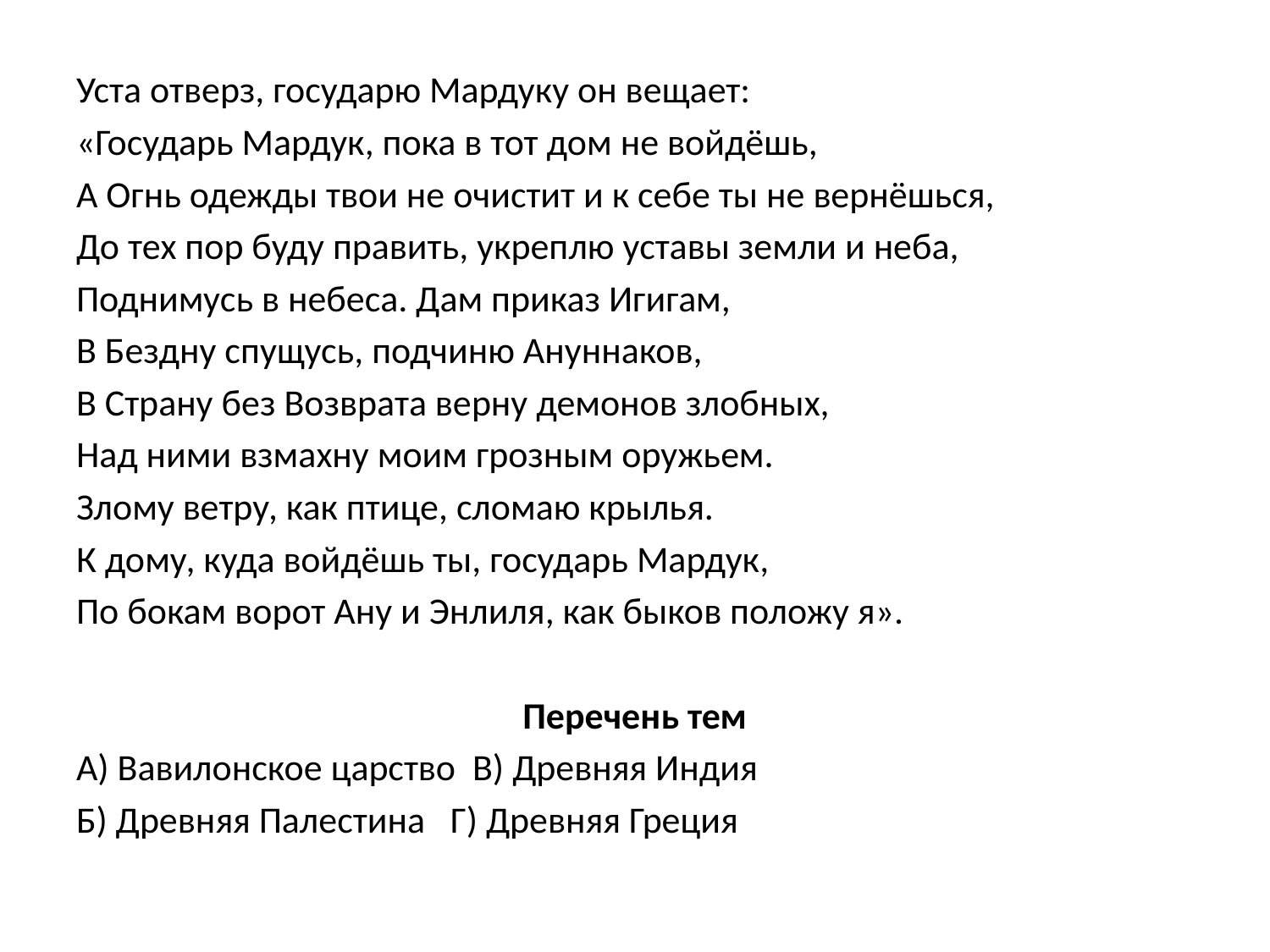

Уста отверз, государю Мардуку он вещает:
«Государь Мардук, пока в тот дом не войдёшь,
А Огнь одежды твои не очистит и к себе ты не вернёшься,
До тех пор буду править, укреплю уставы земли и неба,
Поднимусь в небеса. Дам приказ Игигам,
В Бездну спущусь, подчиню Ануннаков,
В Страну без Возврата верну демонов злобных,
Над ними взмахну моим грозным оружьем.
Злому ветру, как птице, сломаю крылья.
К дому, куда войдёшь ты, государь Мардук,
По бокам ворот Ану и Энлиля, как быков положу я».

Перечень тем
А) Вавилонское царство  В) Древняя Индия
Б) Древняя Палестина   Г) Древняя Греция